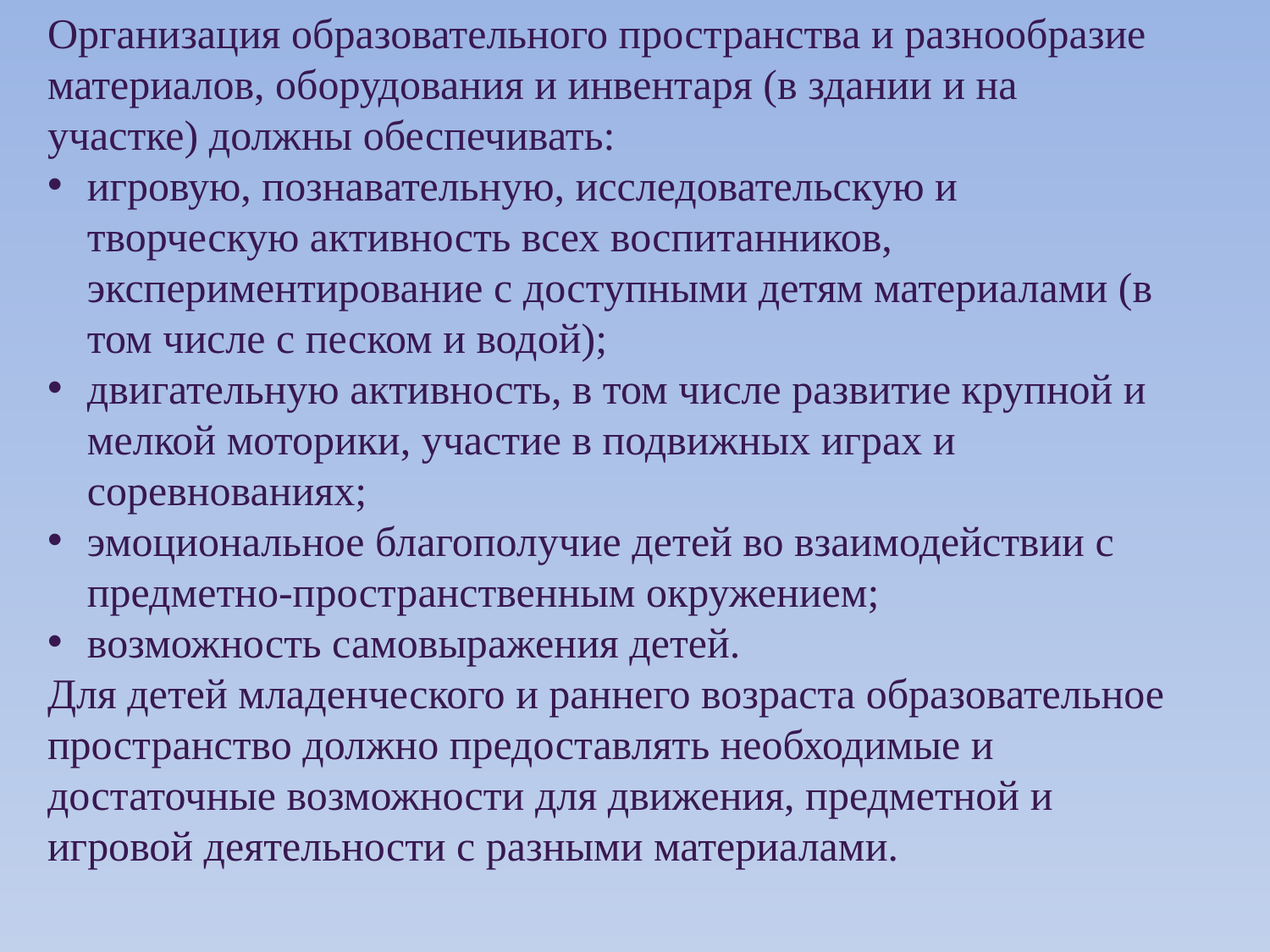

Организация образовательного пространства и разнообразие материалов, оборудования и инвентаря (в здании и на участке) должны обеспечивать:
игровую, познавательную, исследовательскую и творческую активность всех воспитанников, экспериментирование с доступными детям материалами (в том числе с песком и водой);
двигательную активность, в том числе развитие крупной и мелкой моторики, участие в подвижных играх и соревнованиях;
эмоциональное благополучие детей во взаимодействии с предметно-пространственным окружением;
возможность самовыражения детей.
Для детей младенческого и раннего возраста образовательное пространство должно предоставлять необходимые и достаточные возможности для движения, предметной и игровой деятельности с разными материалами.